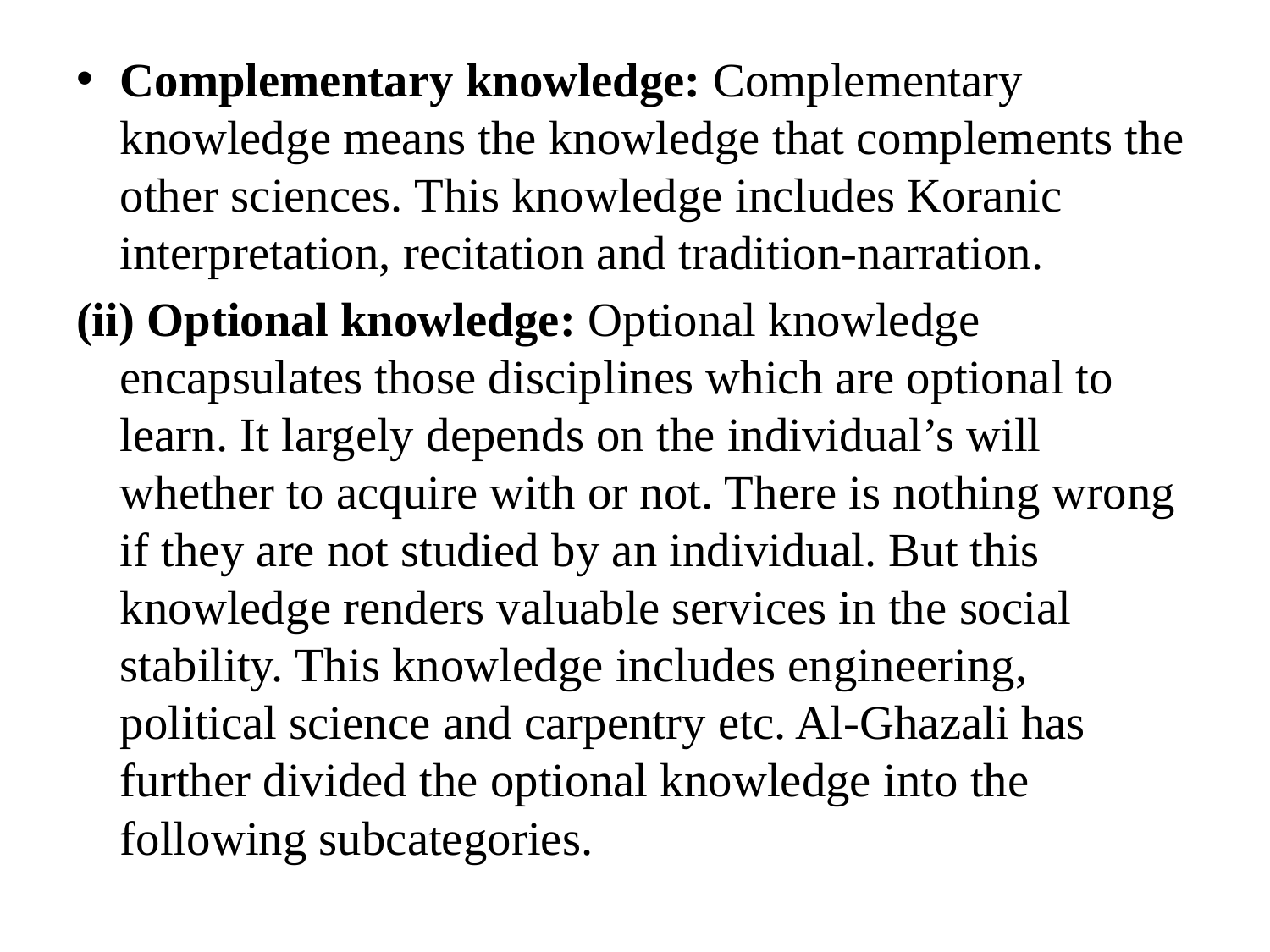

Complementary knowledge: Complementary knowledge means the knowledge that complements the other sciences. This knowledge includes Koranic interpretation, recitation and tradition-narration.
(ii) Optional knowledge: Optional knowledge encapsulates those disciplines which are optional to learn. It largely depends on the individual’s will whether to acquire with or not. There is nothing wrong if they are not studied by an individual. But this knowledge renders valuable services in the social stability. This knowledge includes engineering, political science and carpentry etc. Al-Ghazali has further divided the optional knowledge into the following subcategories.